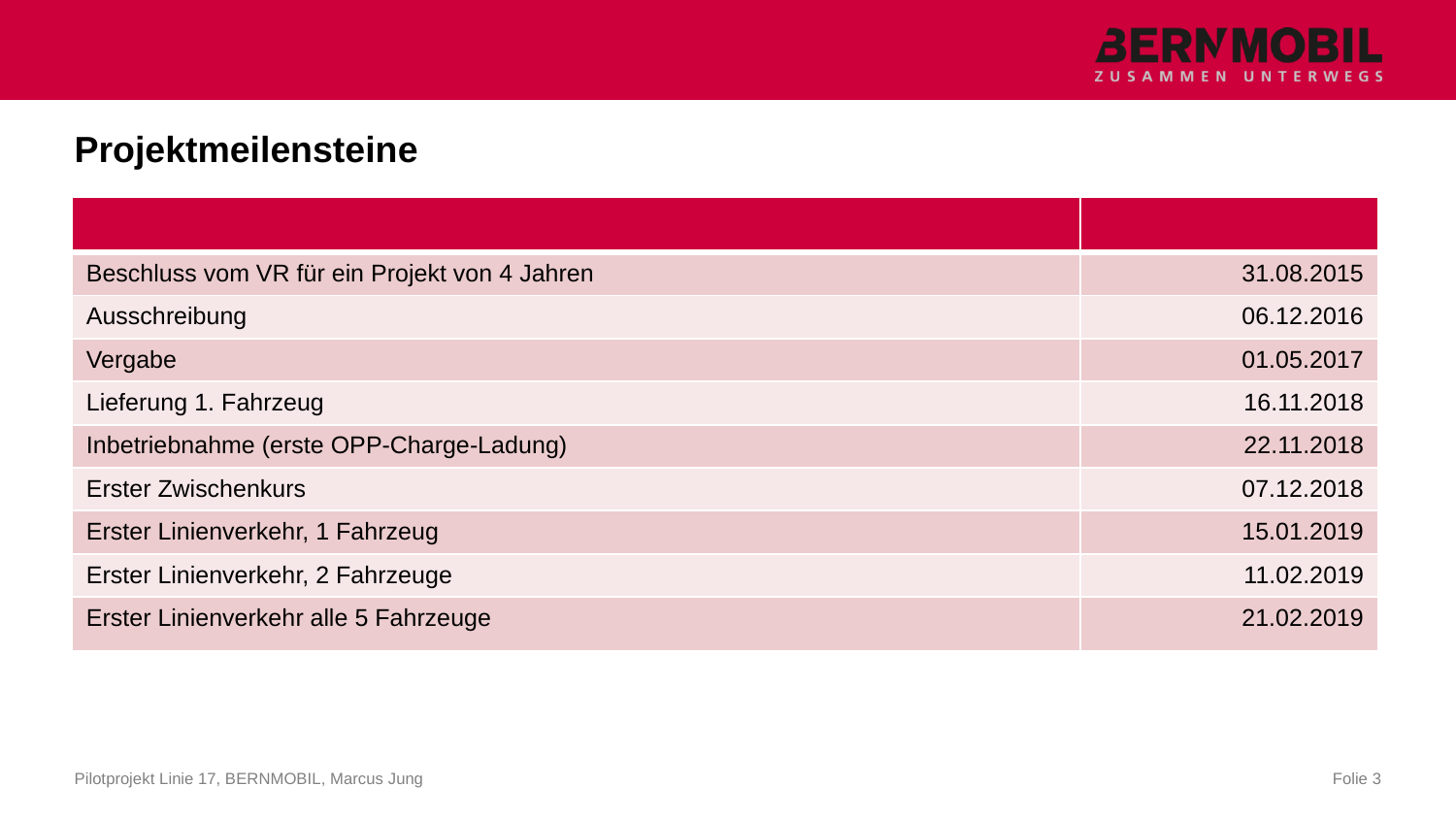

# Projektmeilensteine
|  |  |
| --- | --- |
| Beschluss vom VR für ein Projekt von 4 Jahren | 31.08.2015 |
| Ausschreibung | 06.12.2016 |
| Vergabe | 01.05.2017 |
| Lieferung 1. Fahrzeug | 16.11.2018 |
| Inbetriebnahme (erste OPP-Charge-Ladung) | 22.11.2018 |
| Erster Zwischenkurs | 07.12.2018 |
| Erster Linienverkehr, 1 Fahrzeug | 15.01.2019 |
| Erster Linienverkehr, 2 Fahrzeuge | 11.02.2019 |
| Erster Linienverkehr alle 5 Fahrzeuge | 21.02.2019 |
Pilotprojekt Linie 17, BERNMOBIL, Marcus Jung
Folie 3